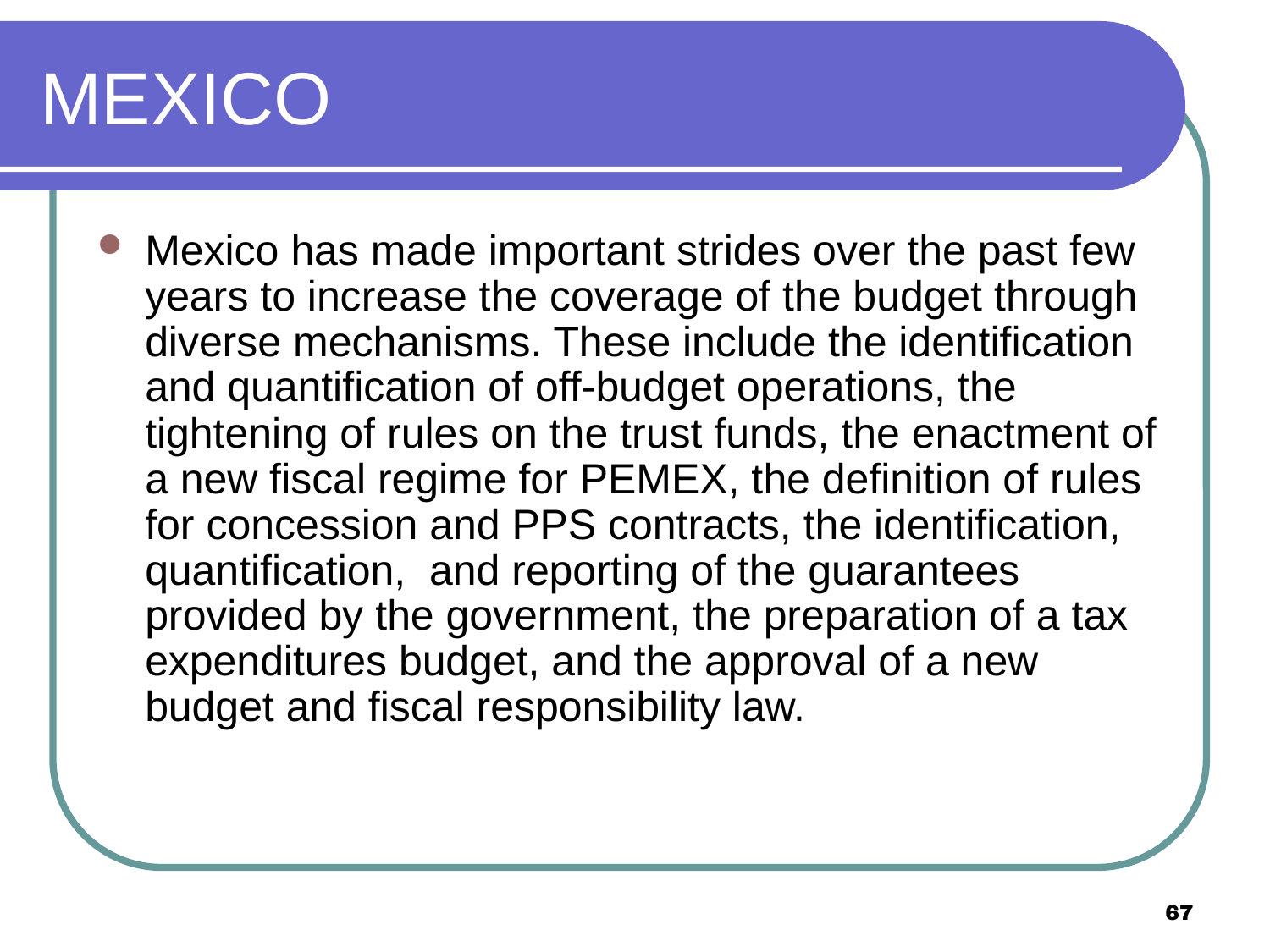

# MEXICO
Mexico has made important strides over the past few years to increase the coverage of the budget through diverse mechanisms. These include the identification and quantification of off-budget operations, the tightening of rules on the trust funds, the enactment of a new fiscal regime for PEMEX, the definition of rules for concession and PPS contracts, the identification, quantification,  and reporting of the guarantees provided by the government, the preparation of a tax expenditures budget, and the approval of a new budget and fiscal responsibility law.
67